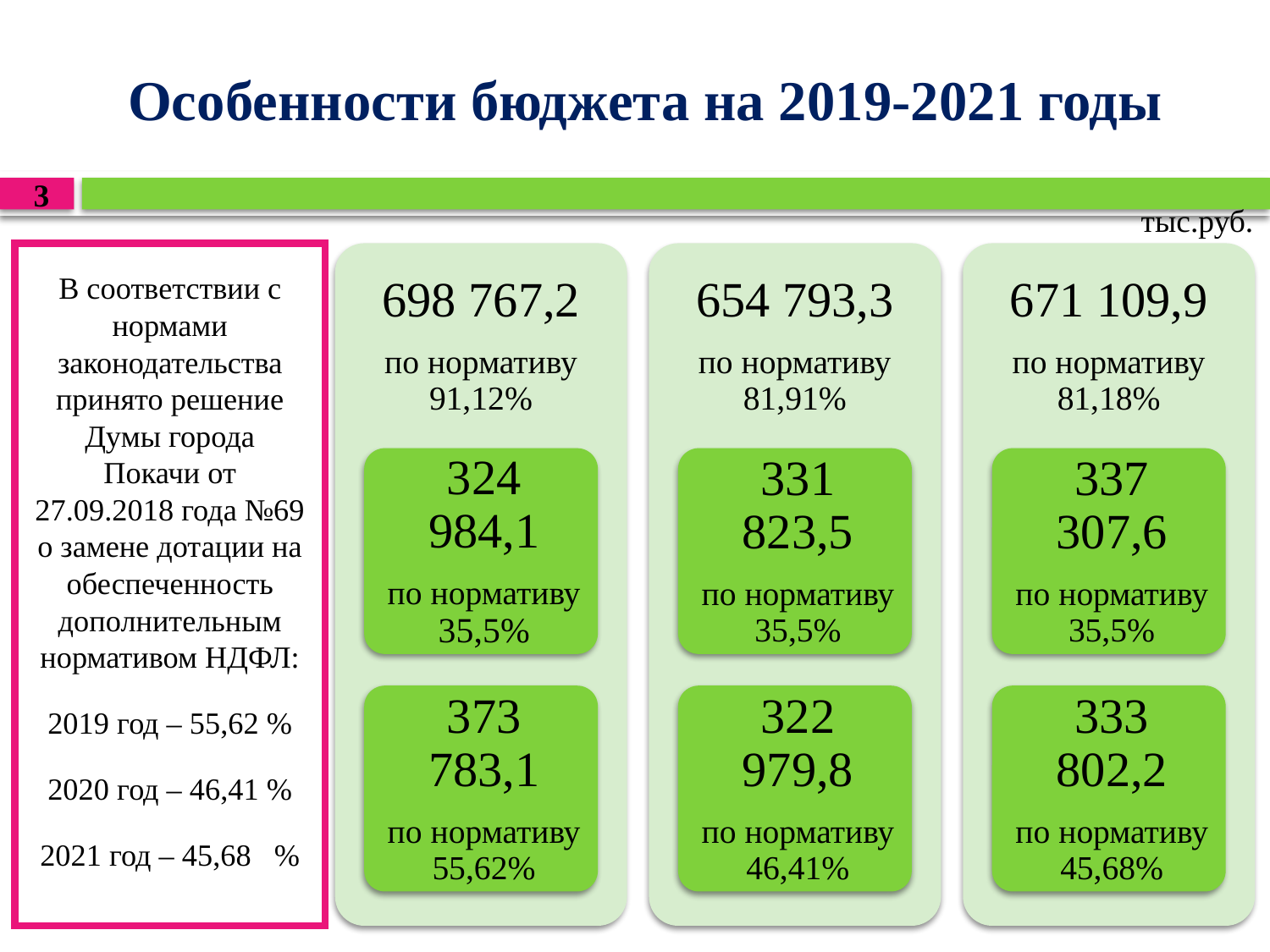

# Особенности бюджета на 2019-2021 годы
3
тыс.руб.
В соответствии с нормами законодательства принято решение Думы города Покачи от 27.09.2018 года №69 о замене дотации на обеспеченность дополнительным нормативом НДФЛ:
2019 год – 55,62 %
2020 год – 46,41 %
2021 год – 45,68   %
698 767,2
по нормативу 91,12%
324 984,1
по нормативу 35,5%
373 783,1
по нормативу 55,62%
654 793,3
по нормативу 81,91%
331 823,5
по нормативу 35,5%
322 979,8
по нормативу 46,41%
671 109,9
по нормативу 81,18%
337 307,6
по нормативу 35,5%
333 802,2
по нормативу 45,68%